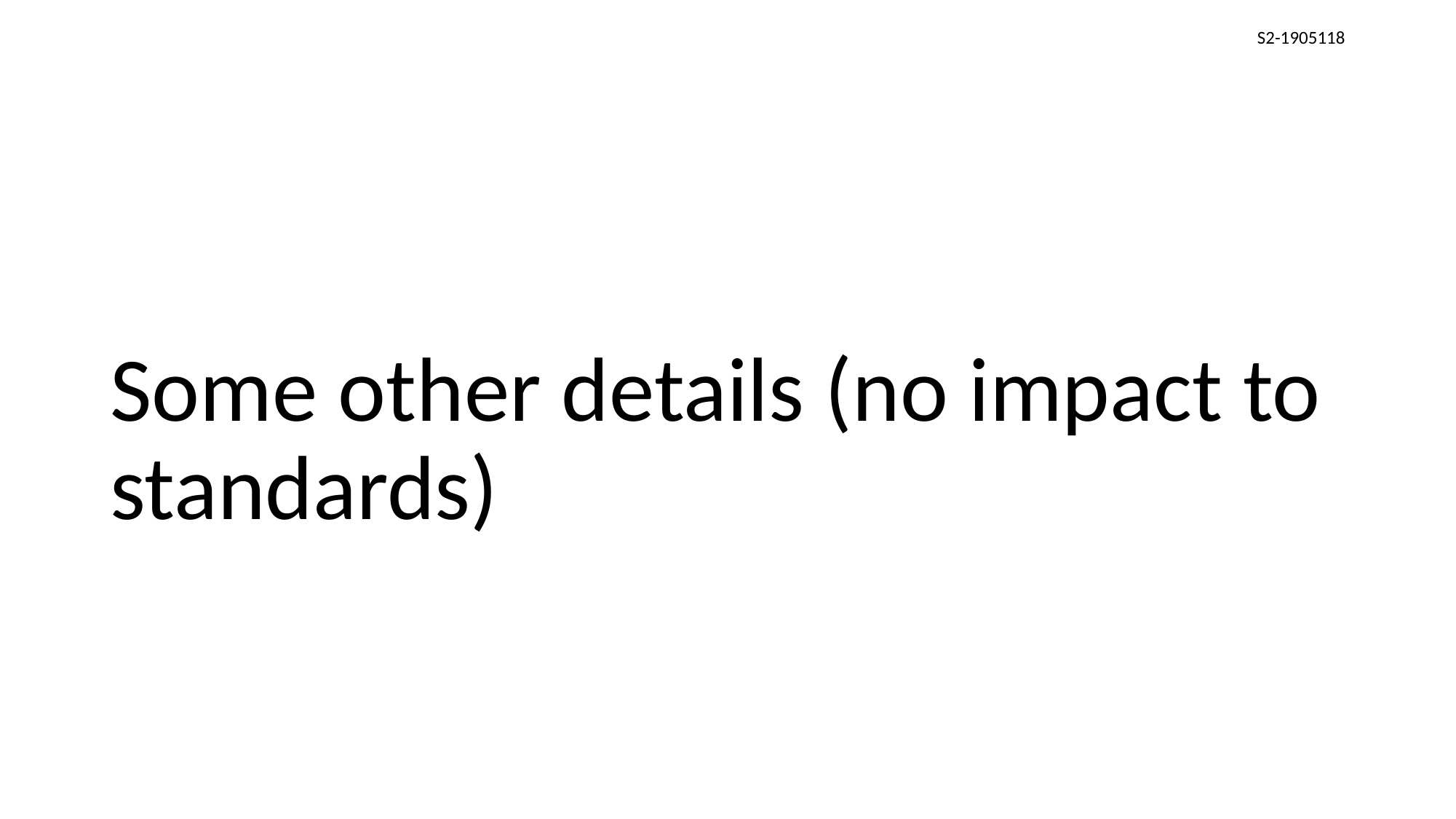

# Some other details (no impact to standards)